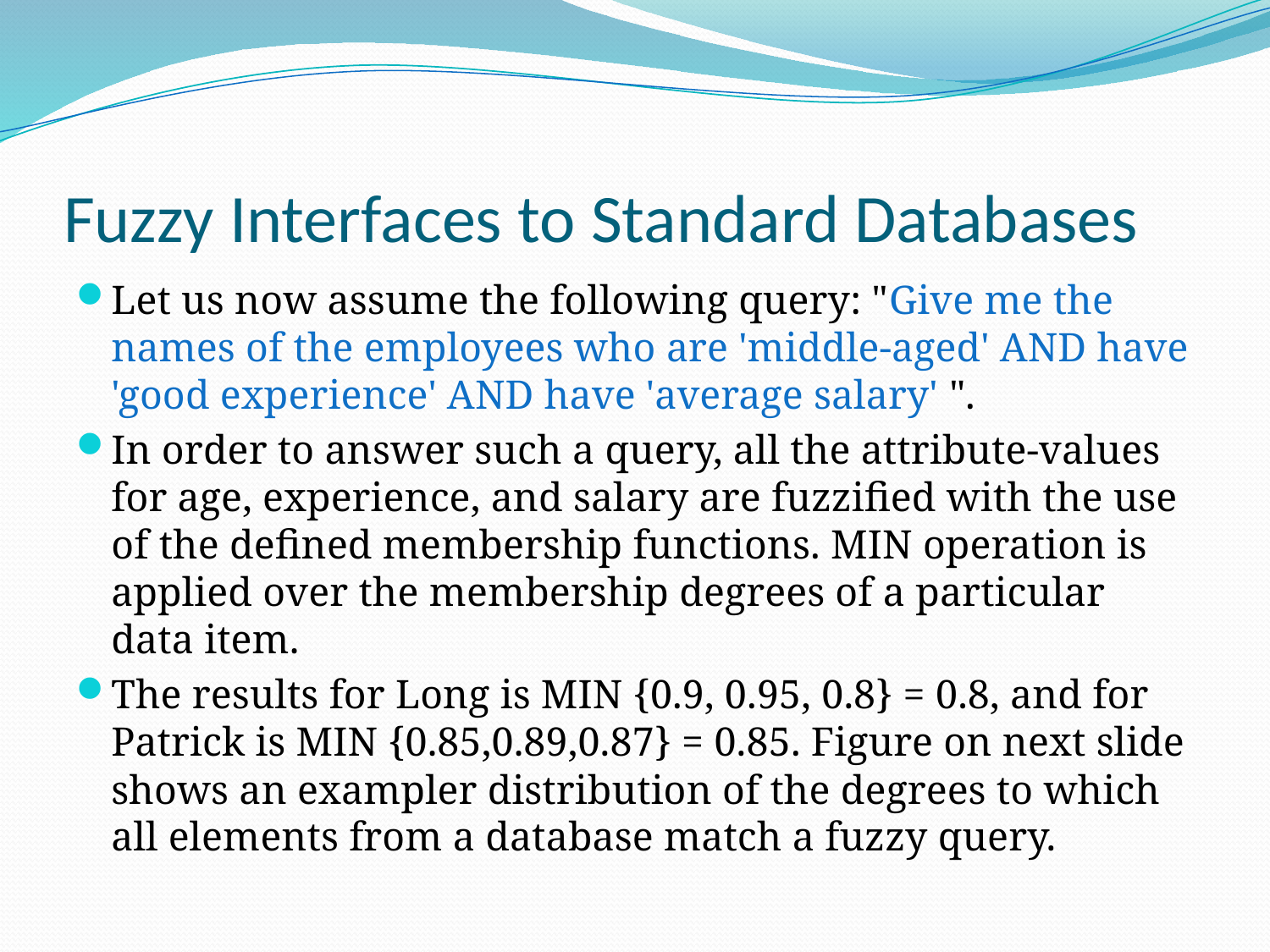

# Fuzzy Interfaces to Standard Databases
Let us now assume the following query: "Give me the names of the employees who are 'middle-aged' AND have 'good experience' AND have 'average salary' ".
In order to answer such a query, all the attribute-values for age, experience, and salary are fuzzified with the use of the defined membership functions. MIN operation is applied over the membership degrees of a particular data item.
The results for Long is MIN {0.9, 0.95, 0.8} = 0.8, and for Patrick is MIN {0.85,0.89,0.87} = 0.85. Figure on next slide shows an exampler distribution of the degrees to which all elements from a database match a fuzzy query.